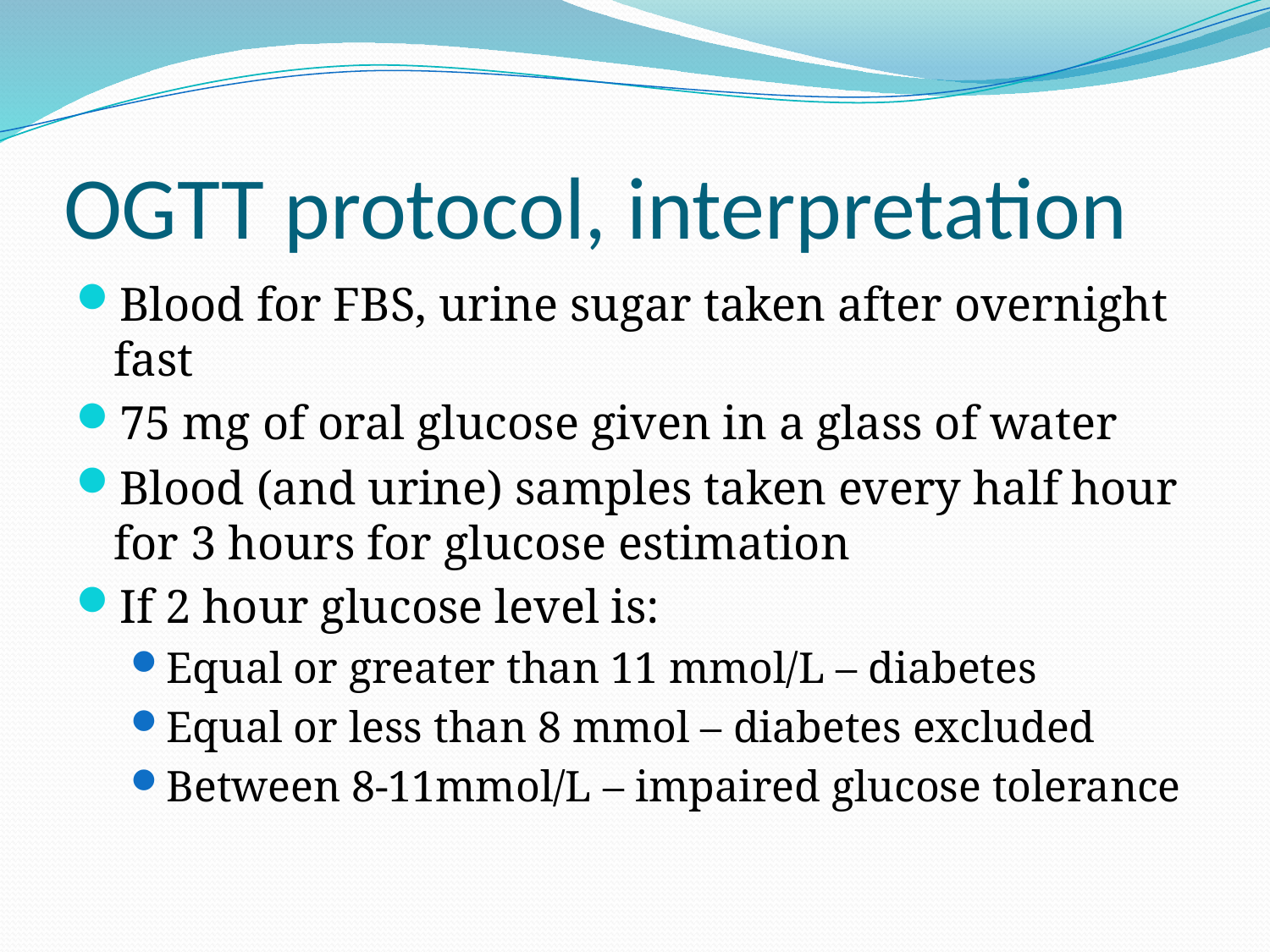

# OGTT protocol, interpretation
Blood for FBS, urine sugar taken after overnight fast
75 mg of oral glucose given in a glass of water
Blood (and urine) samples taken every half hour for 3 hours for glucose estimation
If 2 hour glucose level is:
Equal or greater than 11 mmol/L – diabetes
Equal or less than 8 mmol – diabetes excluded
Between 8-11mmol/L – impaired glucose tolerance